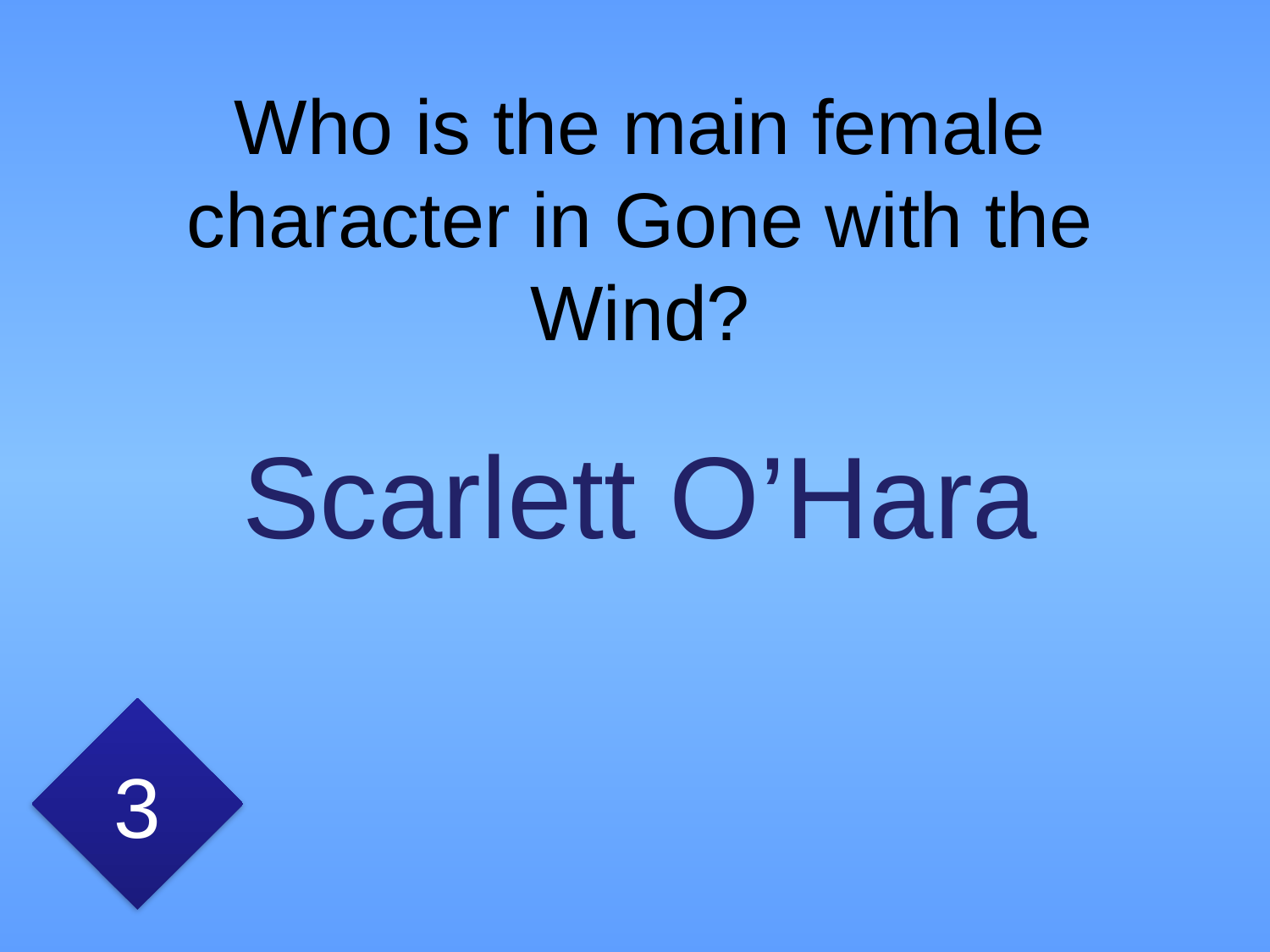

# Who is the main female character in Gone with the Wind?
Scarlett O’Hara
3